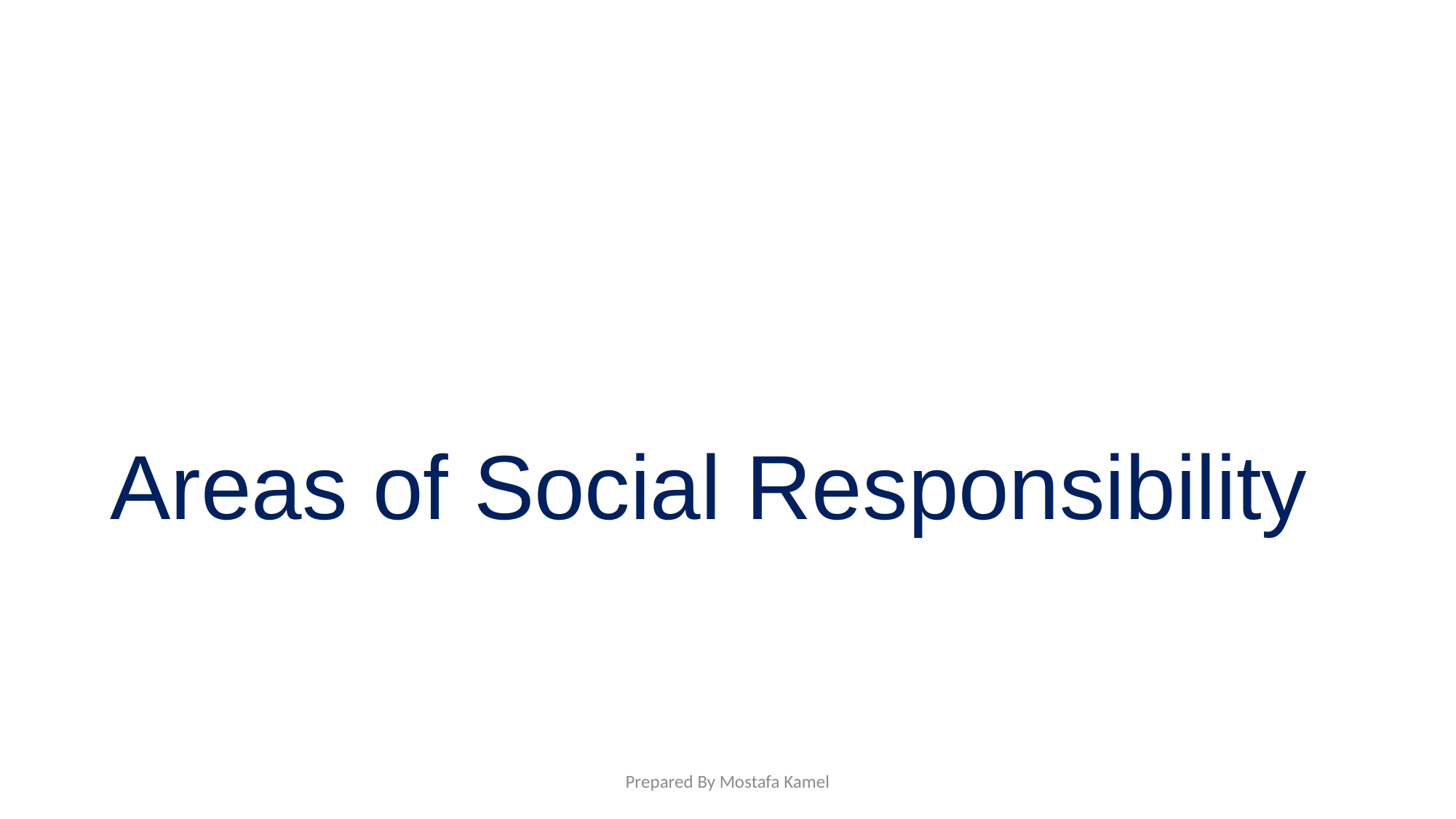

# Areas of Social Responsibility
Prepared By Mostafa Kamel